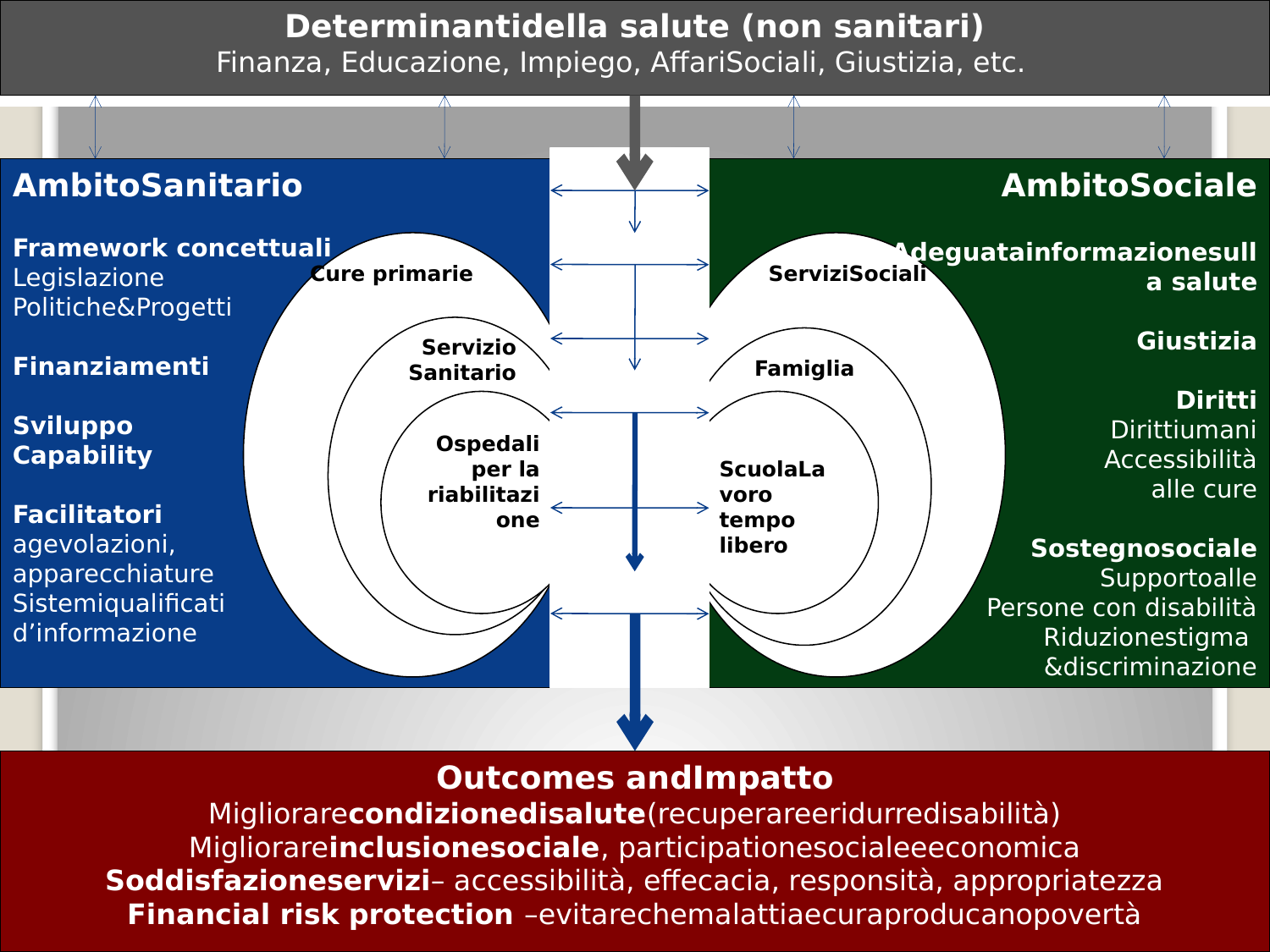

Determinantidella salute (non sanitari)
Finanza, Educazione, Impiego, AffariSociali, Giustizia, etc.

AmbitoSanitario

Framework concettuali
Legislazione
Politiche&Progetti

Finanziamenti

Sviluppo
Capability

Facilitatori
agevolazioni,
apparecchiature
Sistemiqualificati
d’informazione

AmbitoSociale

Adeguatainformazionesulla salute

Giustizia

Diritti
Dirittiumani
Accessibilità
alle cure

Sostegnosociale
Supportoalle
Persone con disabilità
Riduzionestigma
&discriminazione

Cure primarie
ServiziSociali

Servizio
Sanitario

Famiglia
Ospedali per la riabilitazione

ScuolaLavoro tempo libero
Outcomes andImpatto
Migliorarecondizionedisalute(recuperareeridurredisabilità)
Migliorareinclusionesociale, participationesocialeeeconomica
Soddisfazioneservizi– accessibilità, effecacia, responsità, appropriatezza
Financial risk protection –evitarechemalattiaecuraproducanopovertà